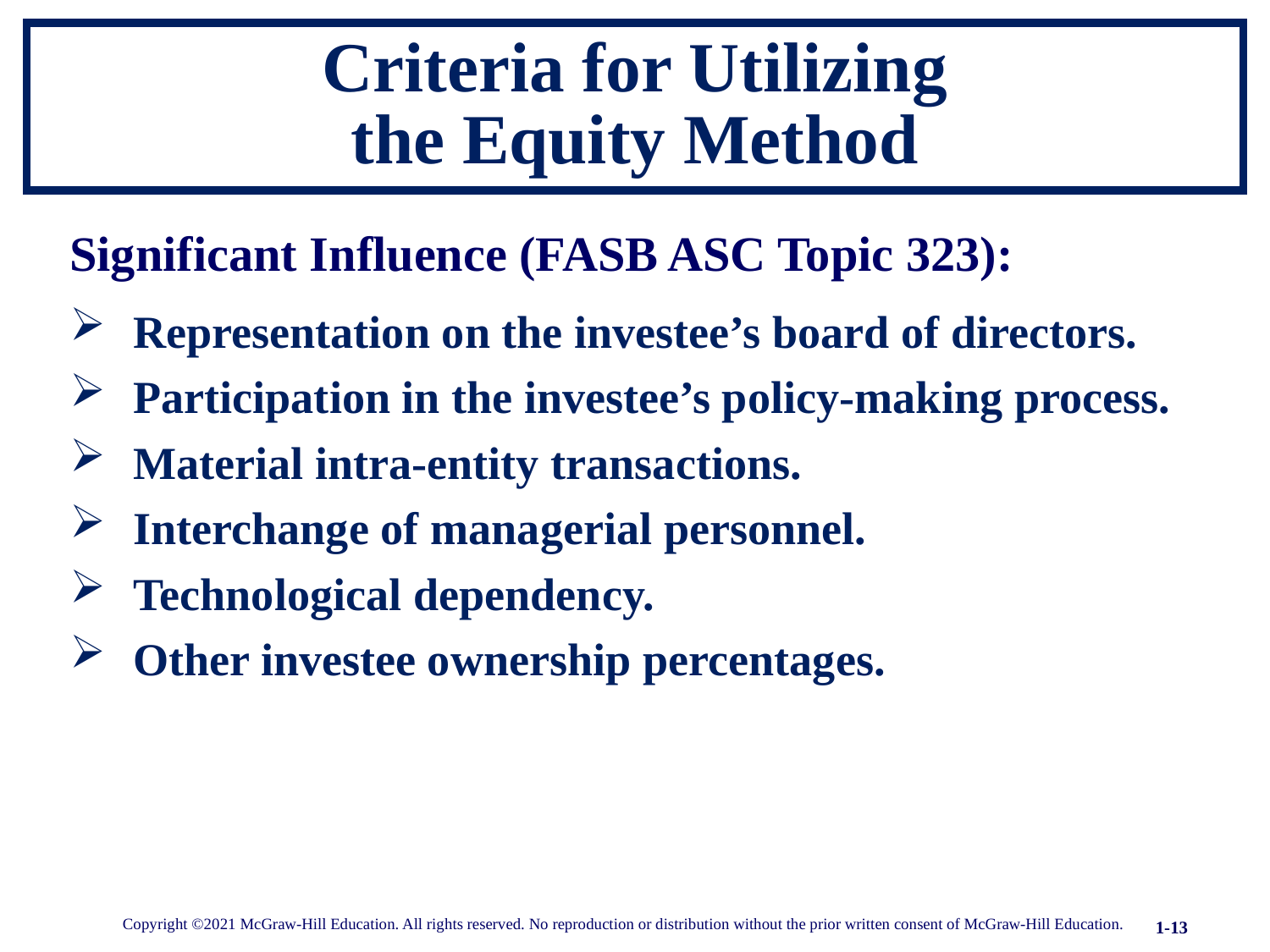

# Criteria for Utilizing the Equity Method
Significant Influence (FASB ASC Topic 323):
Representation on the investee’s board of directors.
Participation in the investee’s policy-making process.
Material intra-entity transactions.
Interchange of managerial personnel.
Technological dependency.
Other investee ownership percentages.
Copyright ©2021 McGraw-Hill Education. All rights reserved. No reproduction or distribution without the prior written consent of McGraw-Hill Education.
1-13